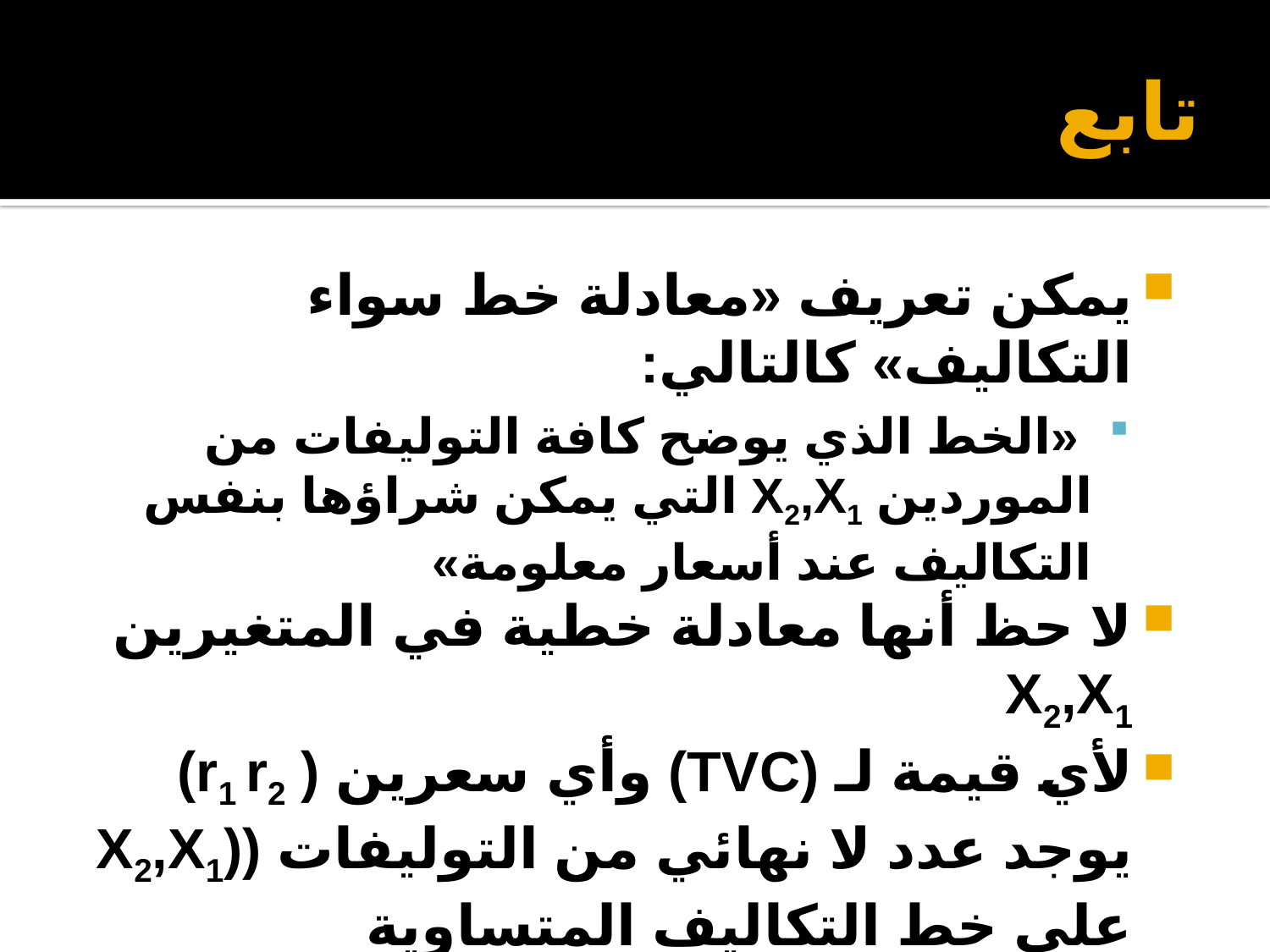

# تابع
يمكن تعريف «معادلة خط سواء التكاليف» كالتالي:
 «الخط الذي يوضح كافة التوليفات من الموردين X2,X1 التي يمكن شراؤها بنفس التكاليف عند أسعار معلومة»
لا حظ أنها معادلة خطية في المتغيرين X2,X1
لأي قيمة لـ (TVC) وأي سعرين ( r1 r2) يوجد عدد لا نهائي من التوليفات ((X2,X1  على خط التكاليف المتساوية
يمكن توضيح ذلك على الرسم: